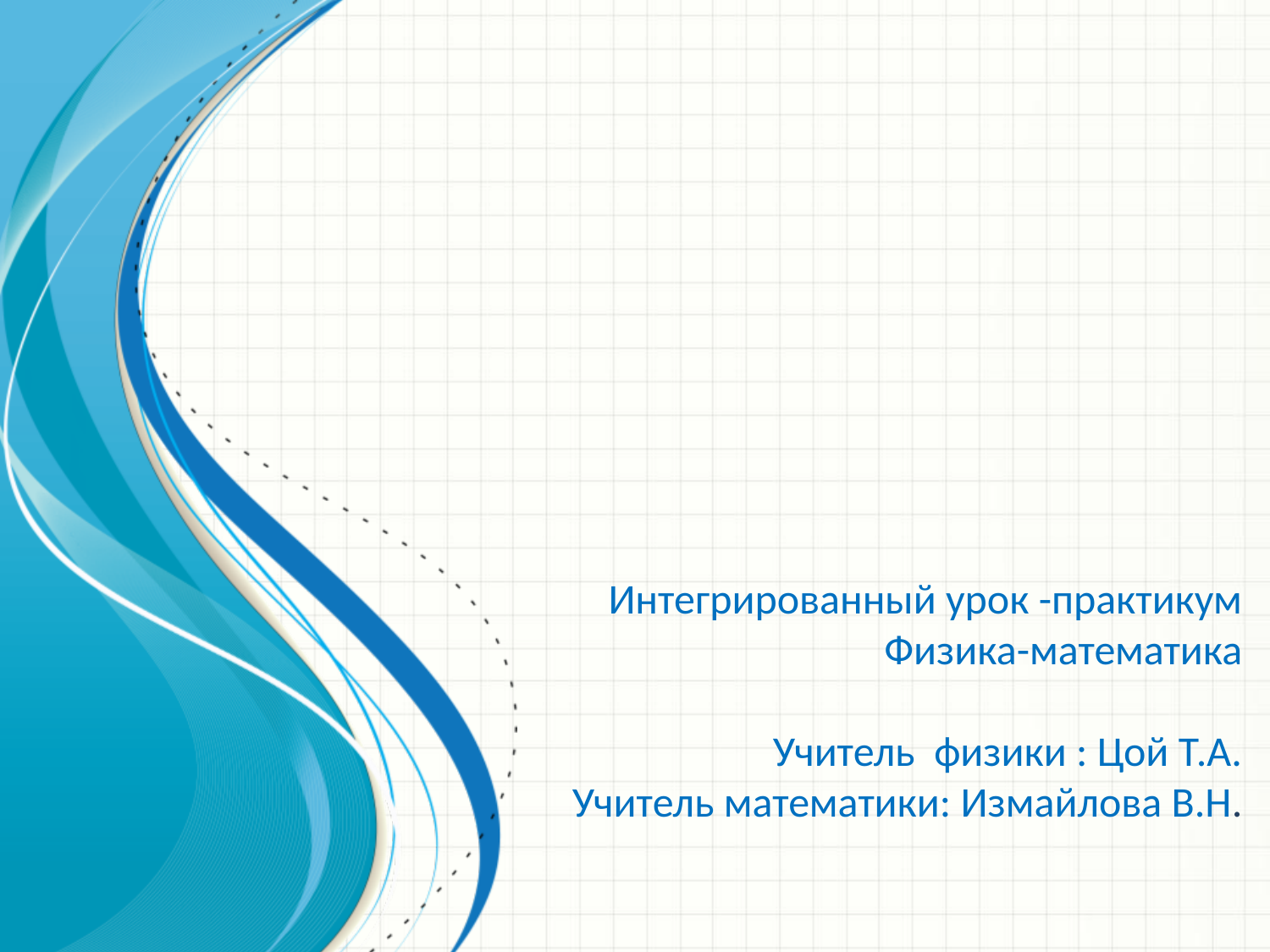

Интегрированный урок -практикум
Физика-математика

Учитель  физики : Цой Т.А.
Учитель математики: Измайлова В.Н.